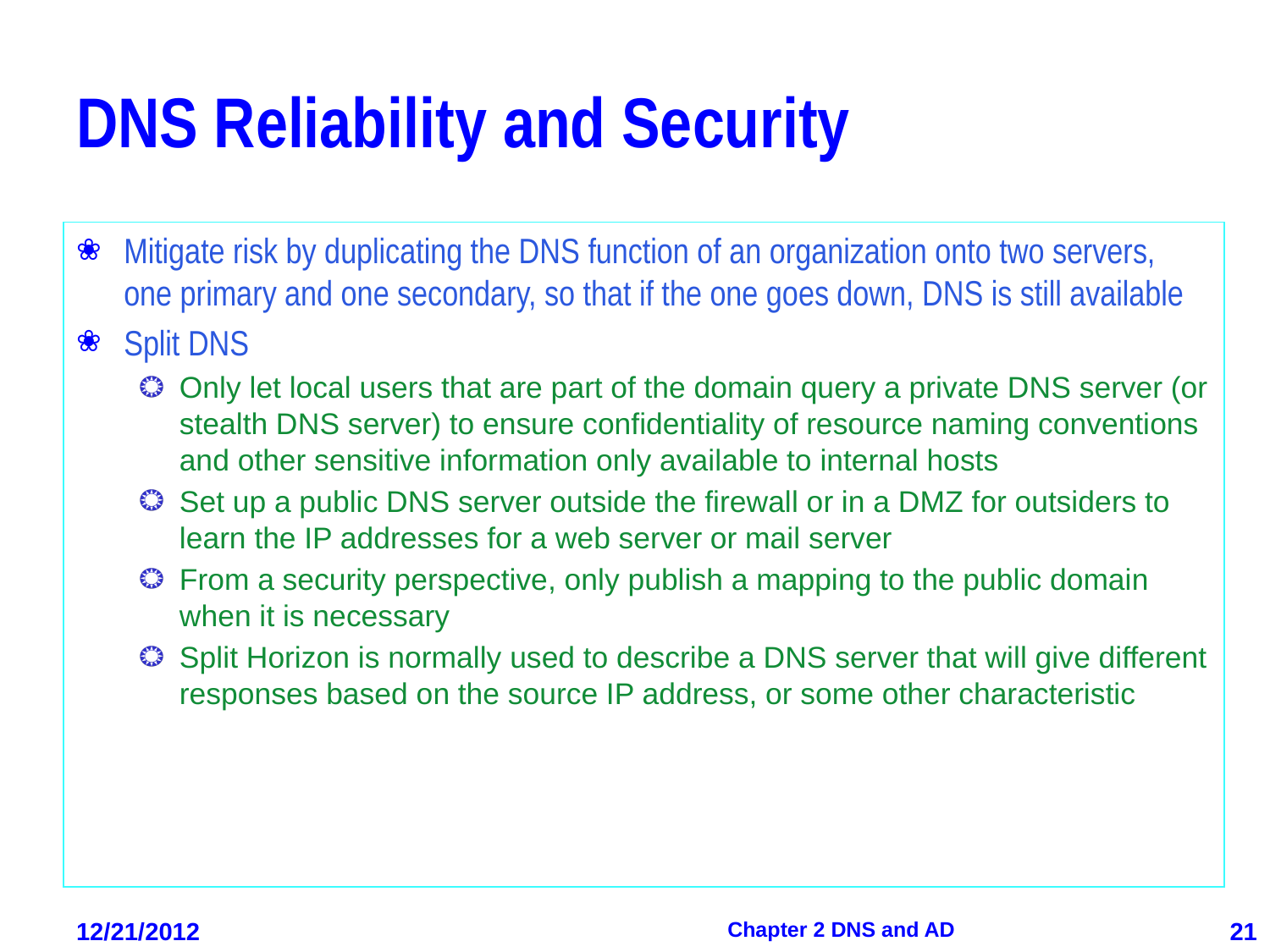

# DNS Reliability and Security
Mitigate risk by duplicating the DNS function of an organization onto two servers, one primary and one secondary, so that if the one goes down, DNS is still available
Split DNS
Only let local users that are part of the domain query a private DNS server (or stealth DNS server) to ensure confidentiality of resource naming conventions and other sensitive information only available to internal hosts
Set up a public DNS server outside the firewall or in a DMZ for outsiders to learn the IP addresses for a web server or mail server
From a security perspective, only publish a mapping to the public domain when it is necessary
Split Horizon is normally used to describe a DNS server that will give different responses based on the source IP address, or some other characteristic
12/21/2012
Chapter 2 DNS and AD
21